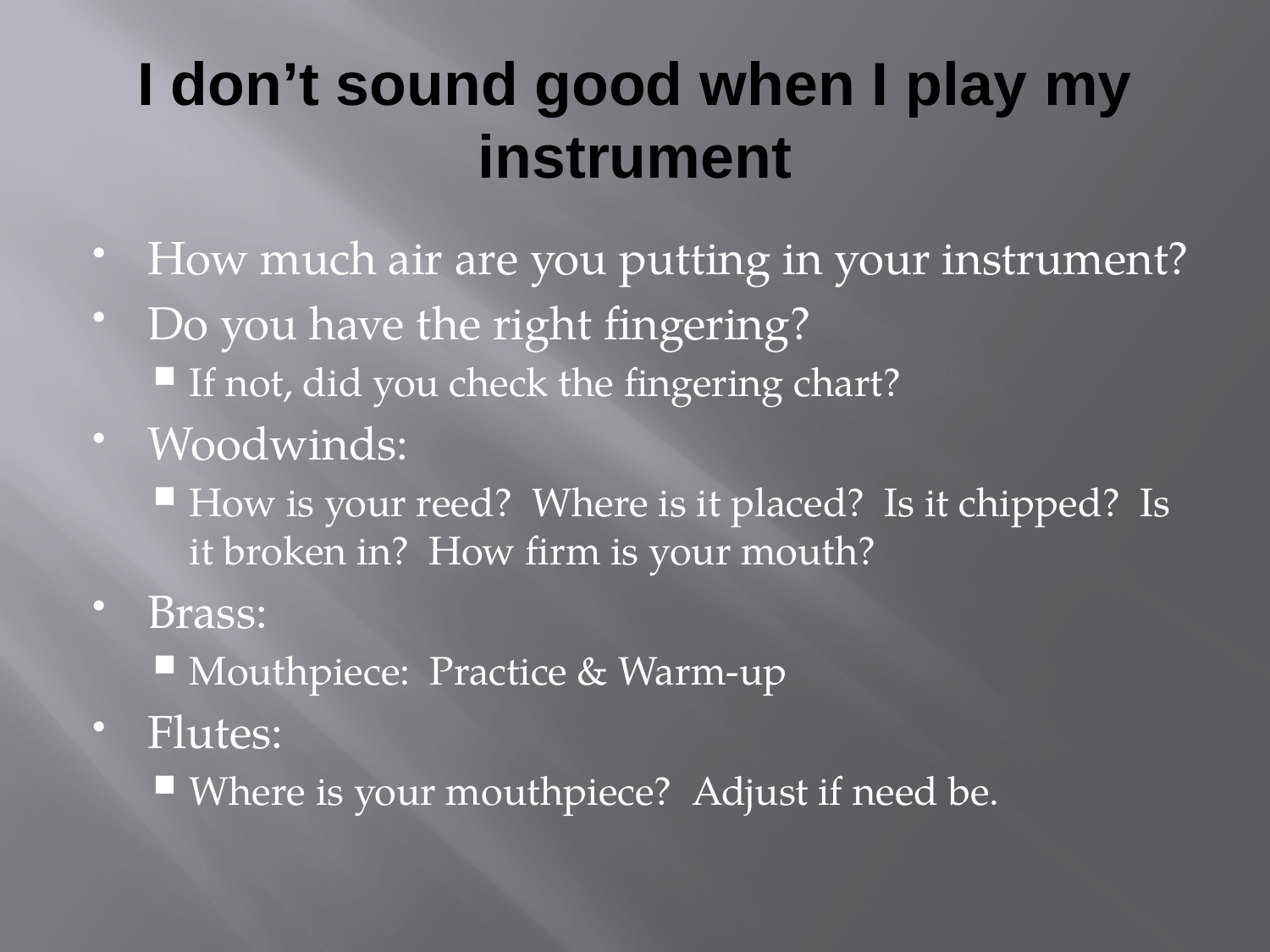

# I don’t sound good when I play my instrument
How much air are you putting in your instrument?
Do you have the right fingering?
If not, did you check the fingering chart?
Woodwinds:
How is your reed?  Where is it placed?  Is it chipped?  Is it broken in?  How firm is your mouth?
Brass:
Mouthpiece:  Practice & Warm-up
Flutes:
Where is your mouthpiece?  Adjust if need be.